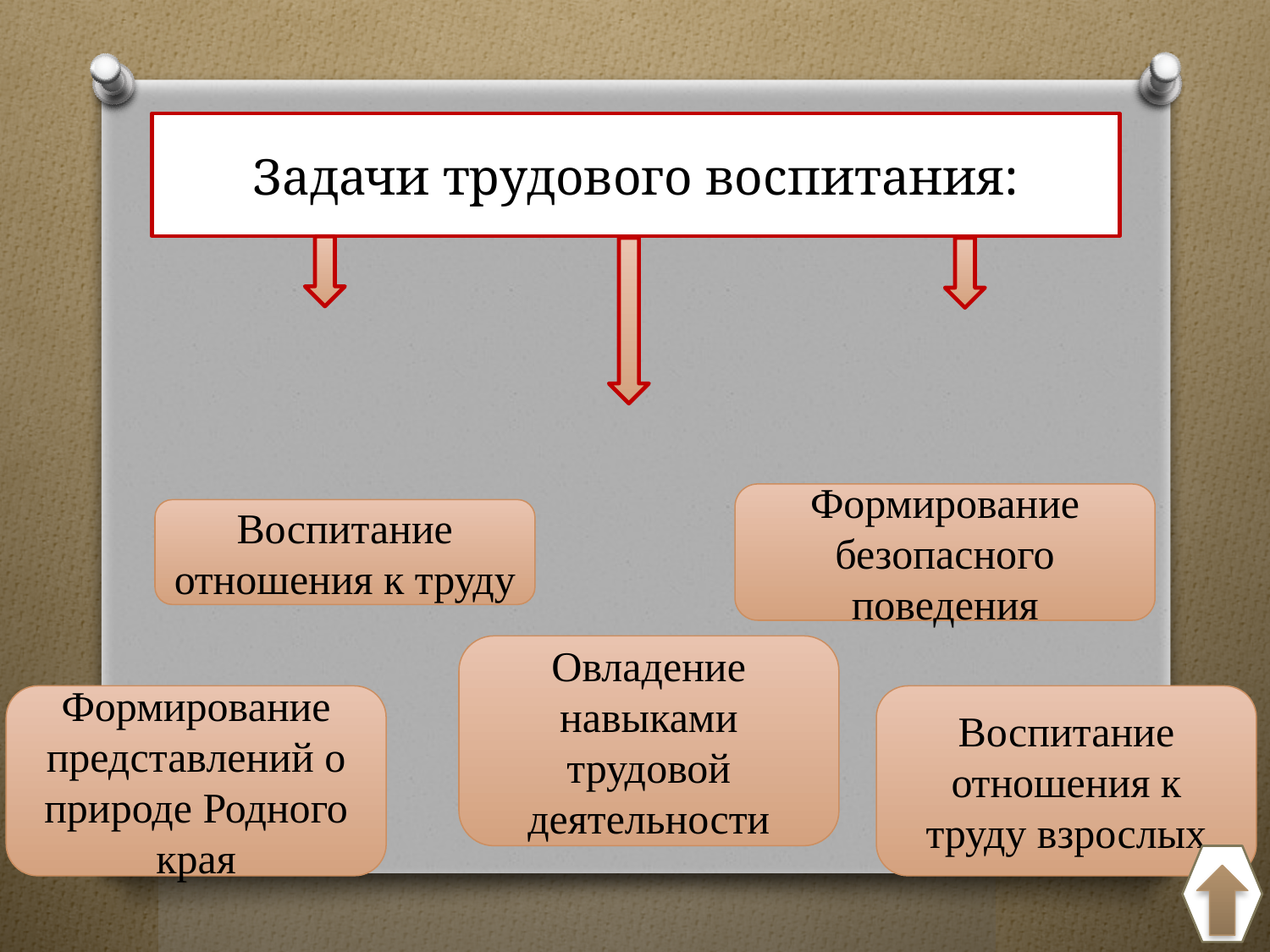

# Задачи трудового воспитания:

Формирование безопасного поведения
Воспитание отношения к труду
Овладение навыками трудовой деятельности
Формирование представлений о природе Родного края
Воспитание отношения к труду взрослых